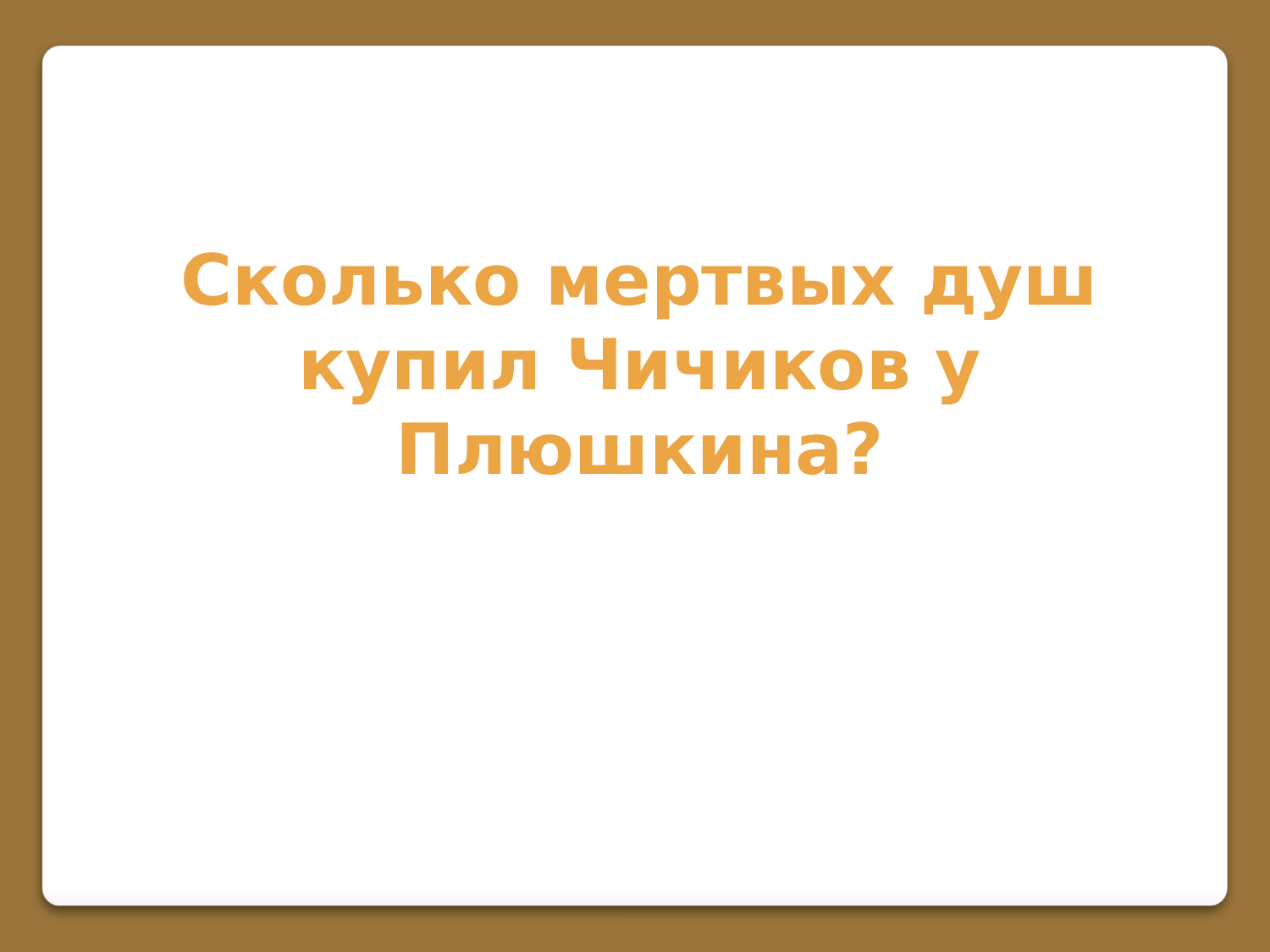

Сколько мертвых душ
купил Чичиков у Плюшкина?